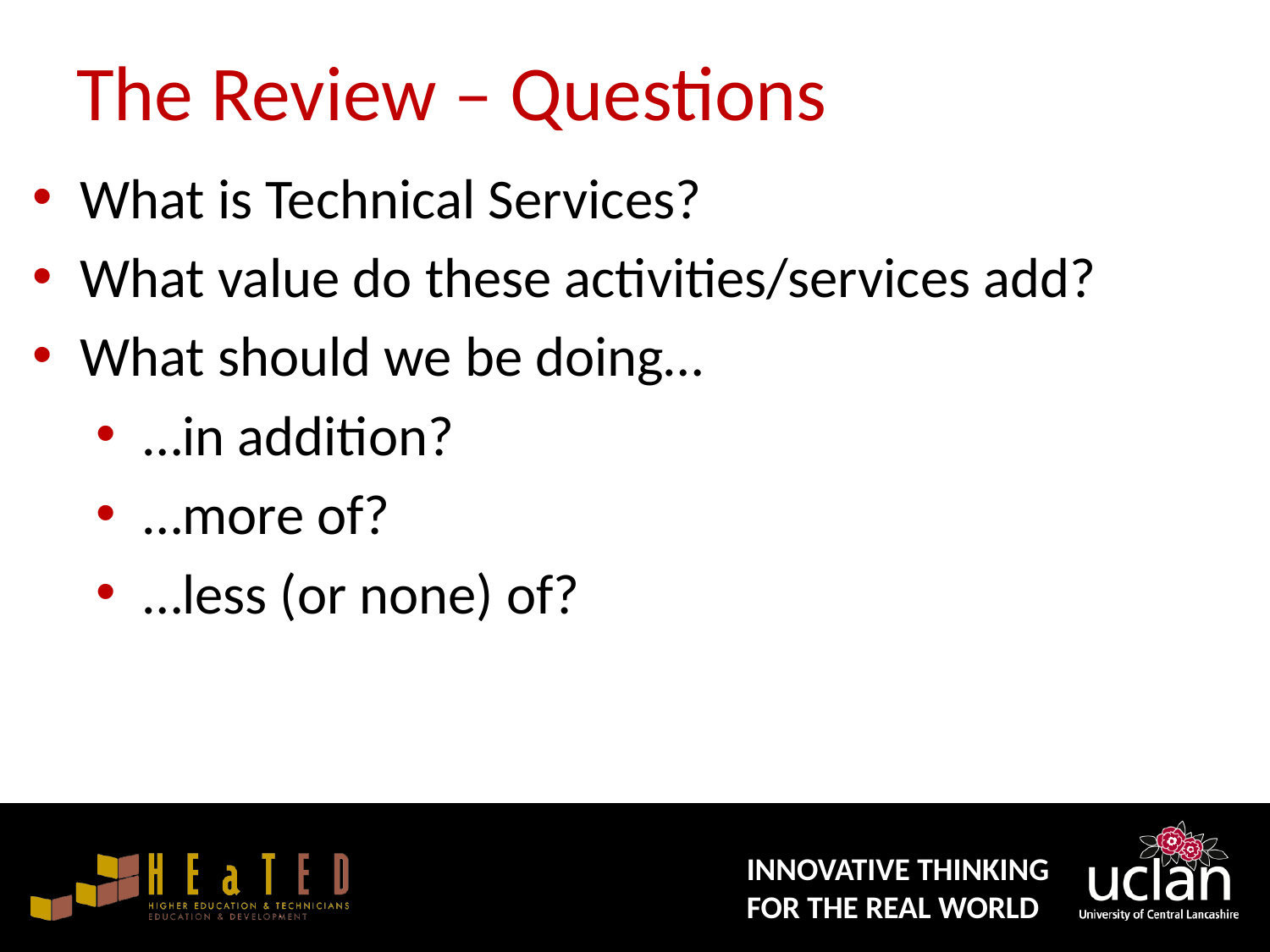

# The Review – Questions
What is Technical Services?
What value do these activities/services add?
What should we be doing…
…in addition?
…more of?
…less (or none) of?